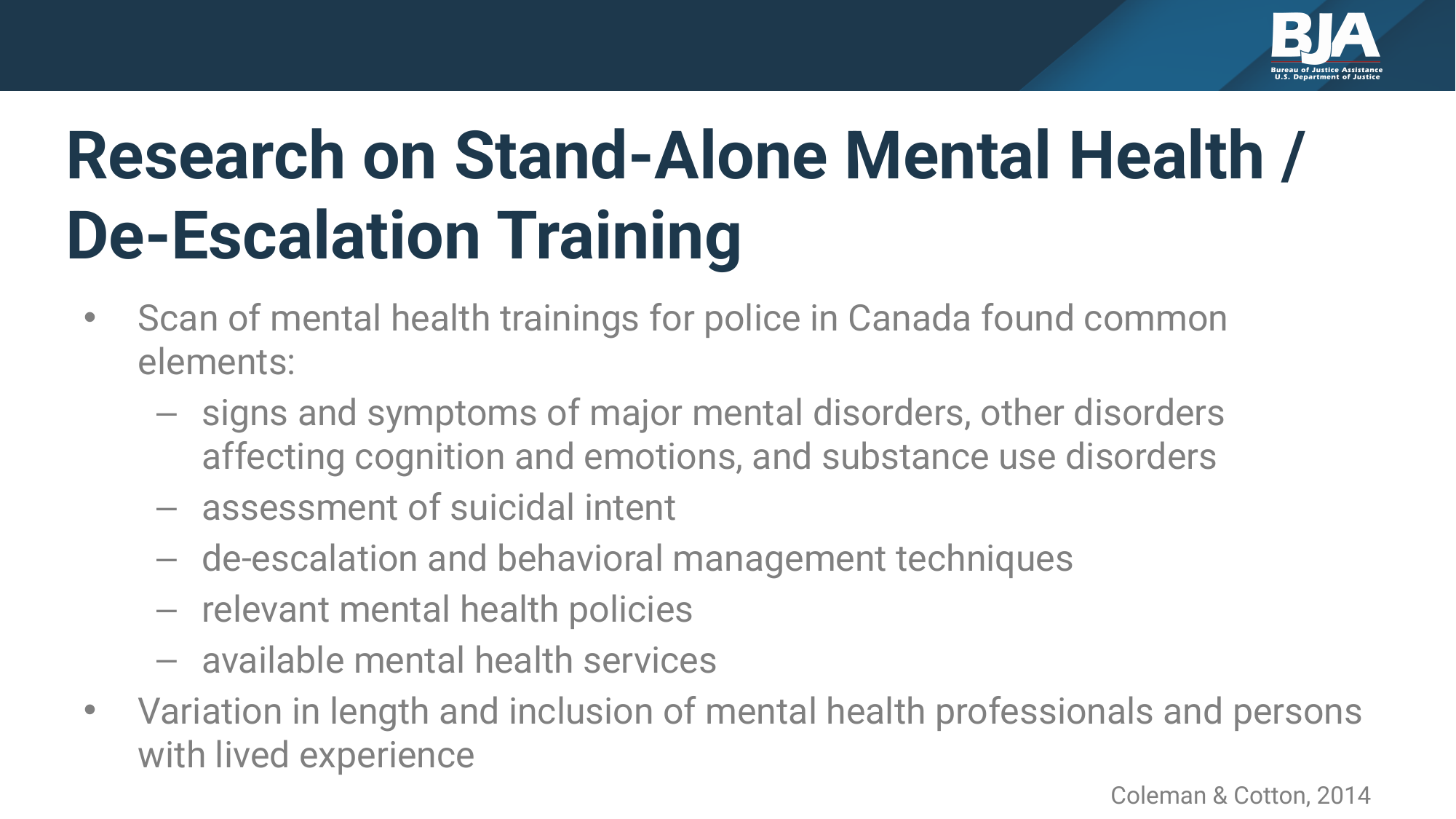

# Research on Stand-Alone Mental Health / De-Escalation Training
Scan of mental health trainings for police in Canada found common elements:
signs and symptoms of major mental disorders, other disorders affecting cognition and emotions, and substance use disorders
assessment of suicidal intent
de-escalation and behavioral management techniques
relevant mental health policies
available mental health services
Variation in length and inclusion of mental health professionals and persons with lived experience
Coleman & Cotton, 2014